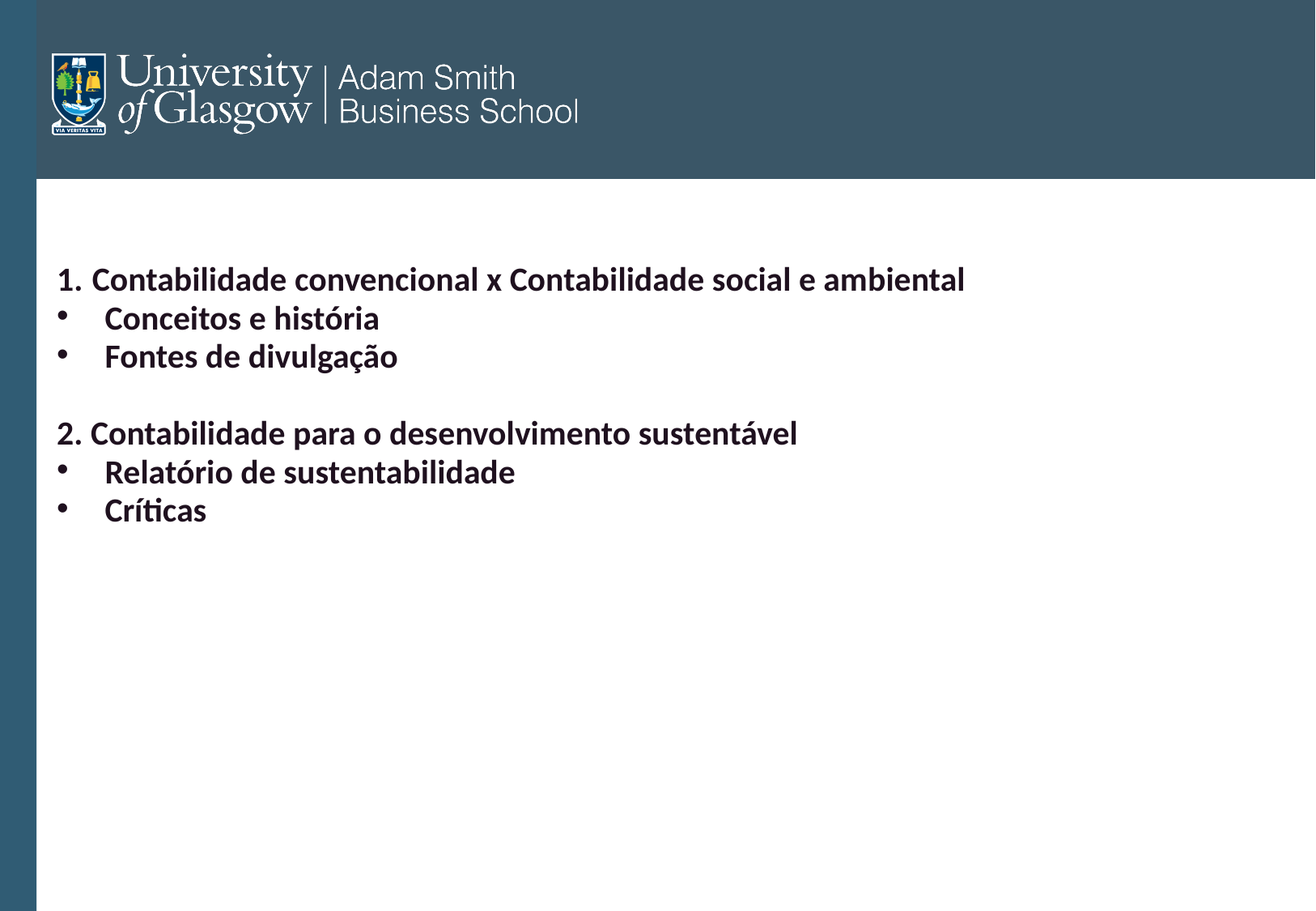

Contabilidade convencional x Contabilidade social e ambiental
Conceitos e história
Fontes de divulgação

2. Contabilidade para o desenvolvimento sustentável
Relatório de sustentabilidade
Críticas